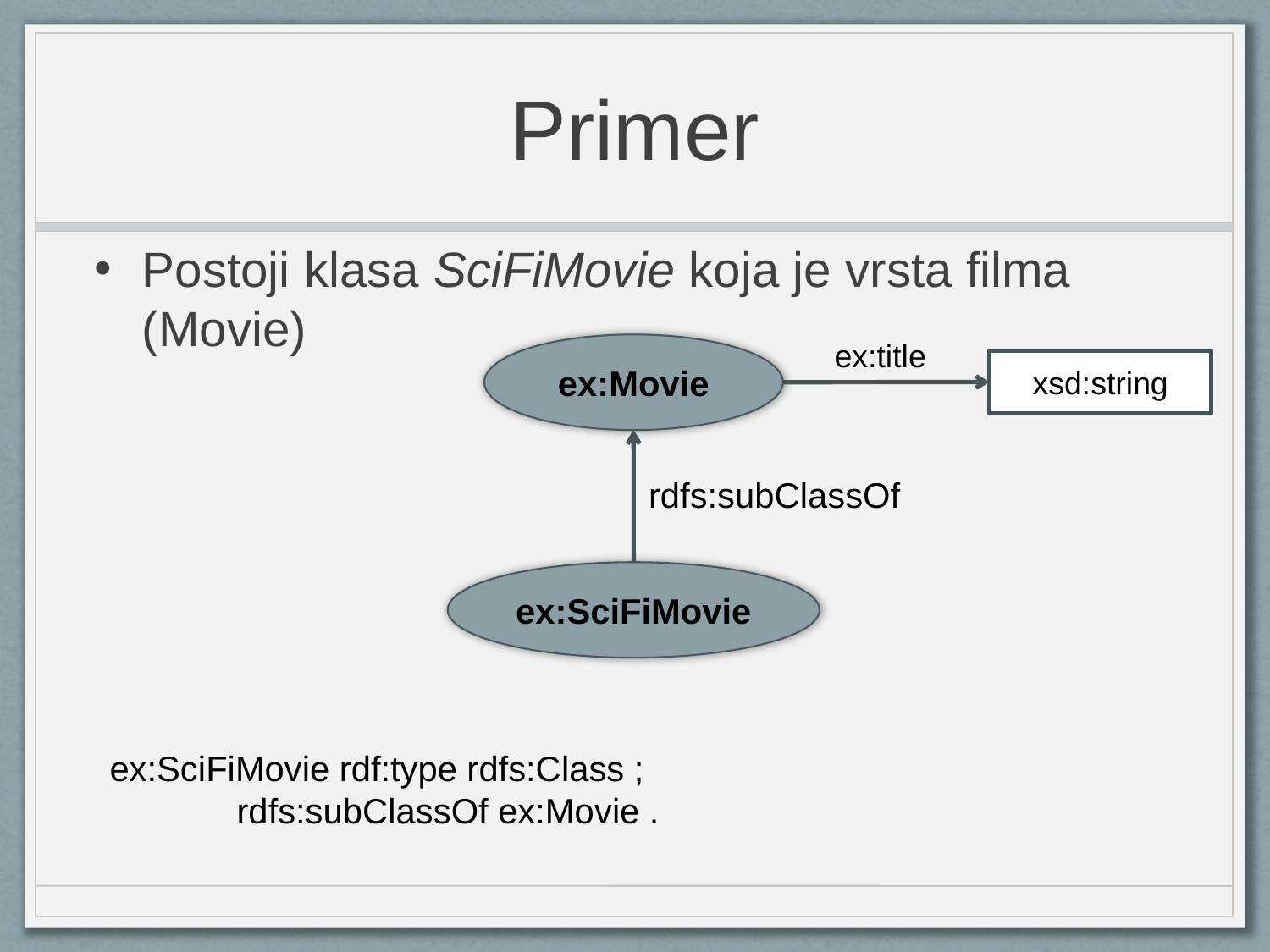

# Primer
Postoji klasa SciFiMovie koja je vrsta filma (Movie)
ex:title
ex:Movie
xsd:string
rdfs:subClassOf
ex:SciFiMovie
ex:SciFiMovie rdf:type rdfs:Class ;
	rdfs:subClassOf ex:Movie .